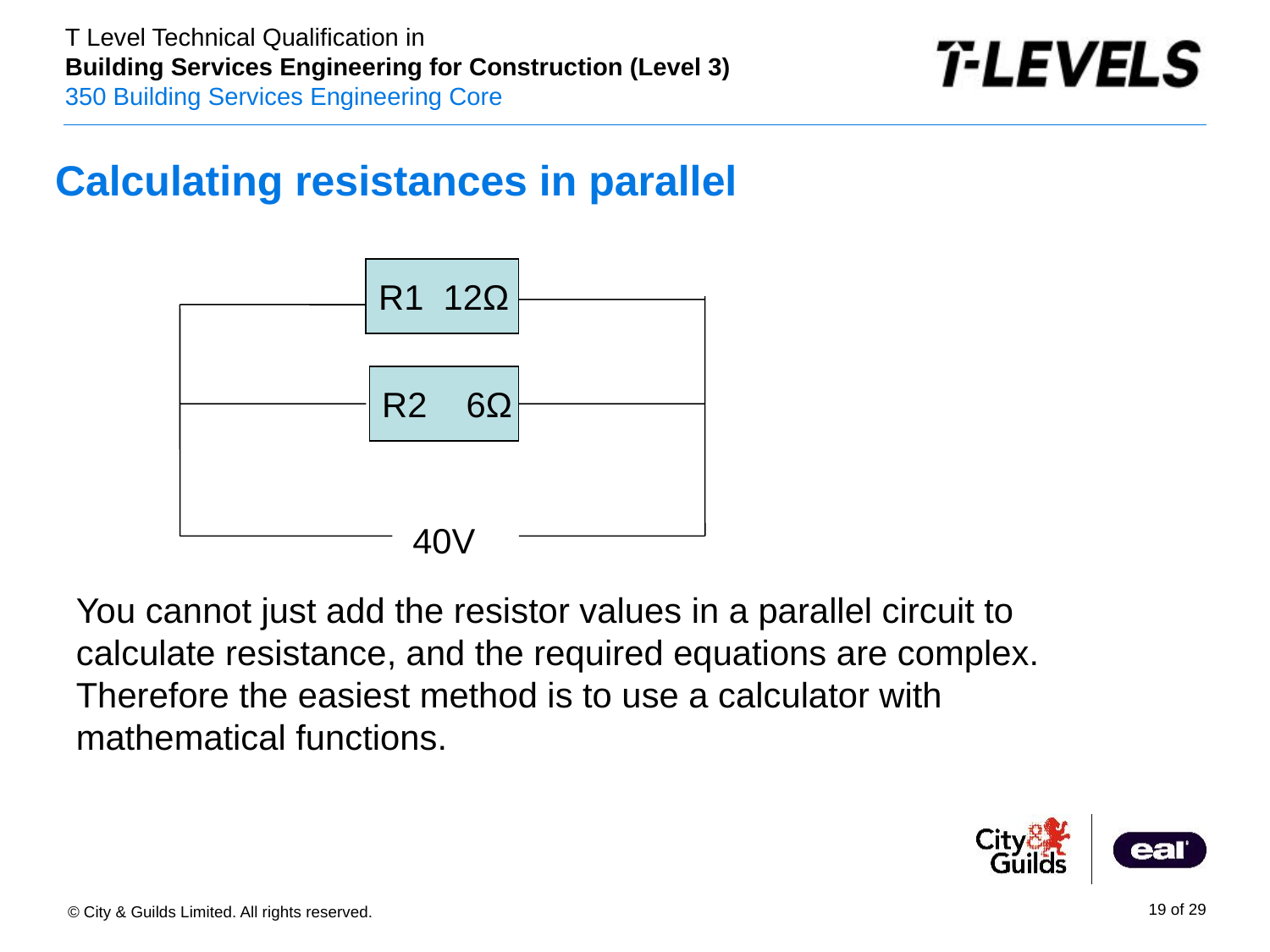

Calculating resistances in parallel
R1  12Ω

R2    6Ω

40V
You cannot just add the resistor values in a parallel circuit to calculate resistance, and the required equations are complex. Therefore the easiest method is to use a calculator with mathematical functions.